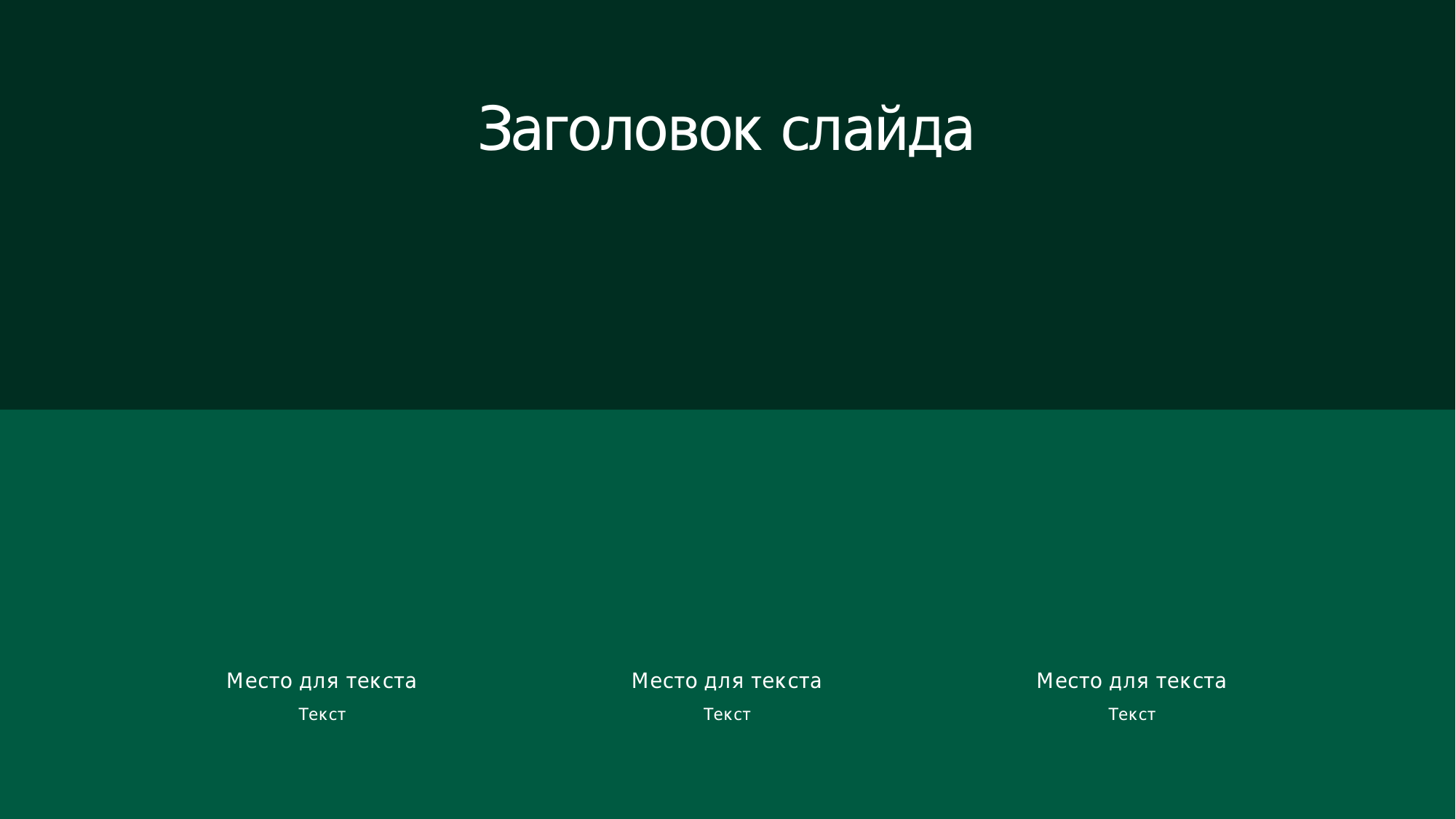

Заголовок слайда

Место для текста
Место для текста
Место для текста
Текст
Текст
Текст